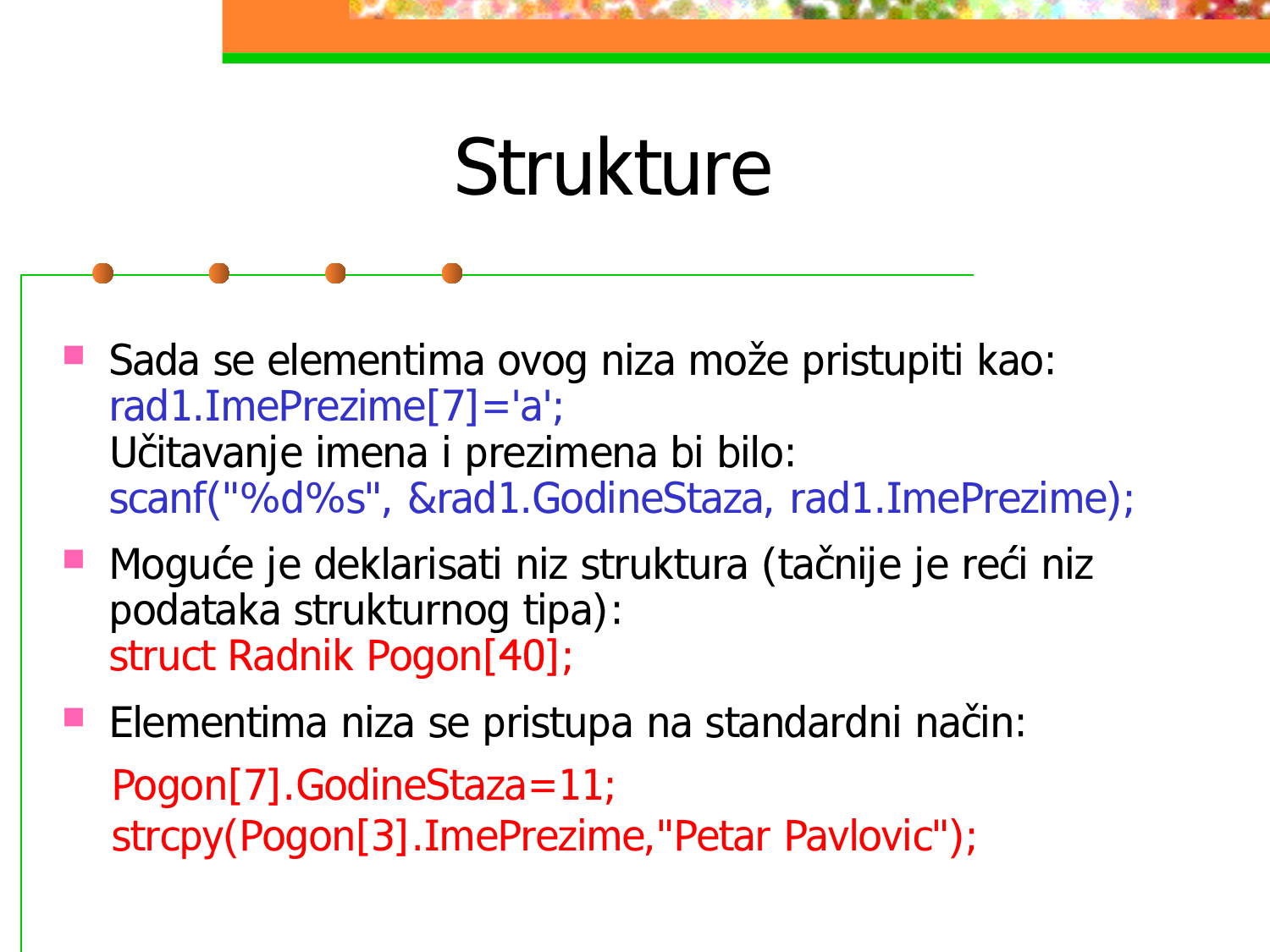

# Strukture
Sada se elementima ovog niza može pristupiti kao:
rad1.ImePrezime[7]='a';
Učitavanje imena i prezimena bi bilo:
scanf("%d%s", &rad1.GodineStaza, rad1.ImePrezime);
Moguće je deklarisati niz struktura (tačnije je reći niz podataka strukturnog tipa):
struct Radnik Pogon[40];
Elementima niza se pristupa na standardni način:
Pogon[7].GodineStaza=11;
strcpy(Pogon[3].ImePrezime,"Petar Pavlovic");